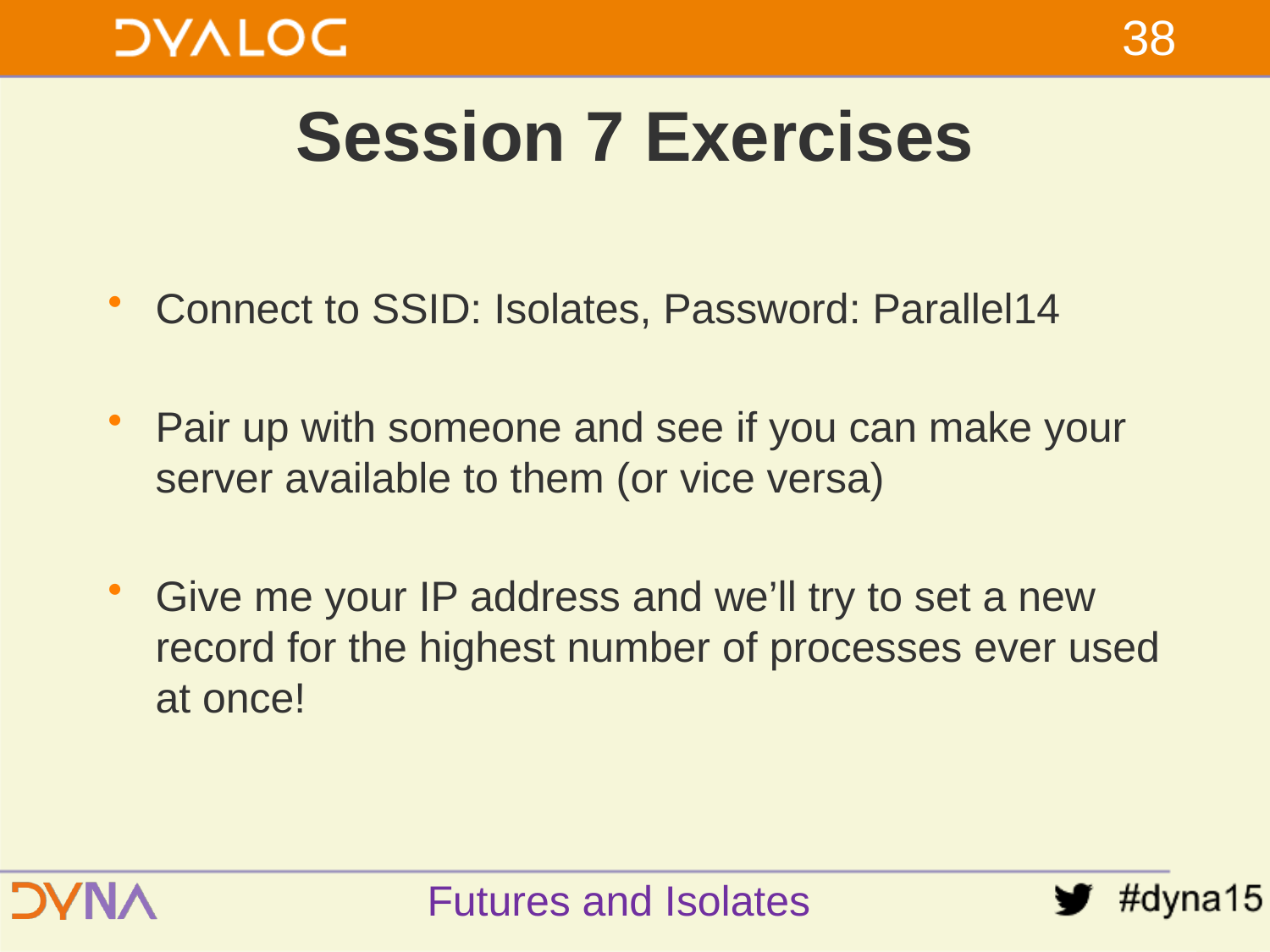

38
# Session 7 Exercises
Connect to SSID: Isolates, Password: Parallel14

Pair up with someone and see if you can make your server available to them (or vice versa)

Give me your IP address and we’ll try to set a new record for the highest number of processes ever used at once!
Futures and Isolates